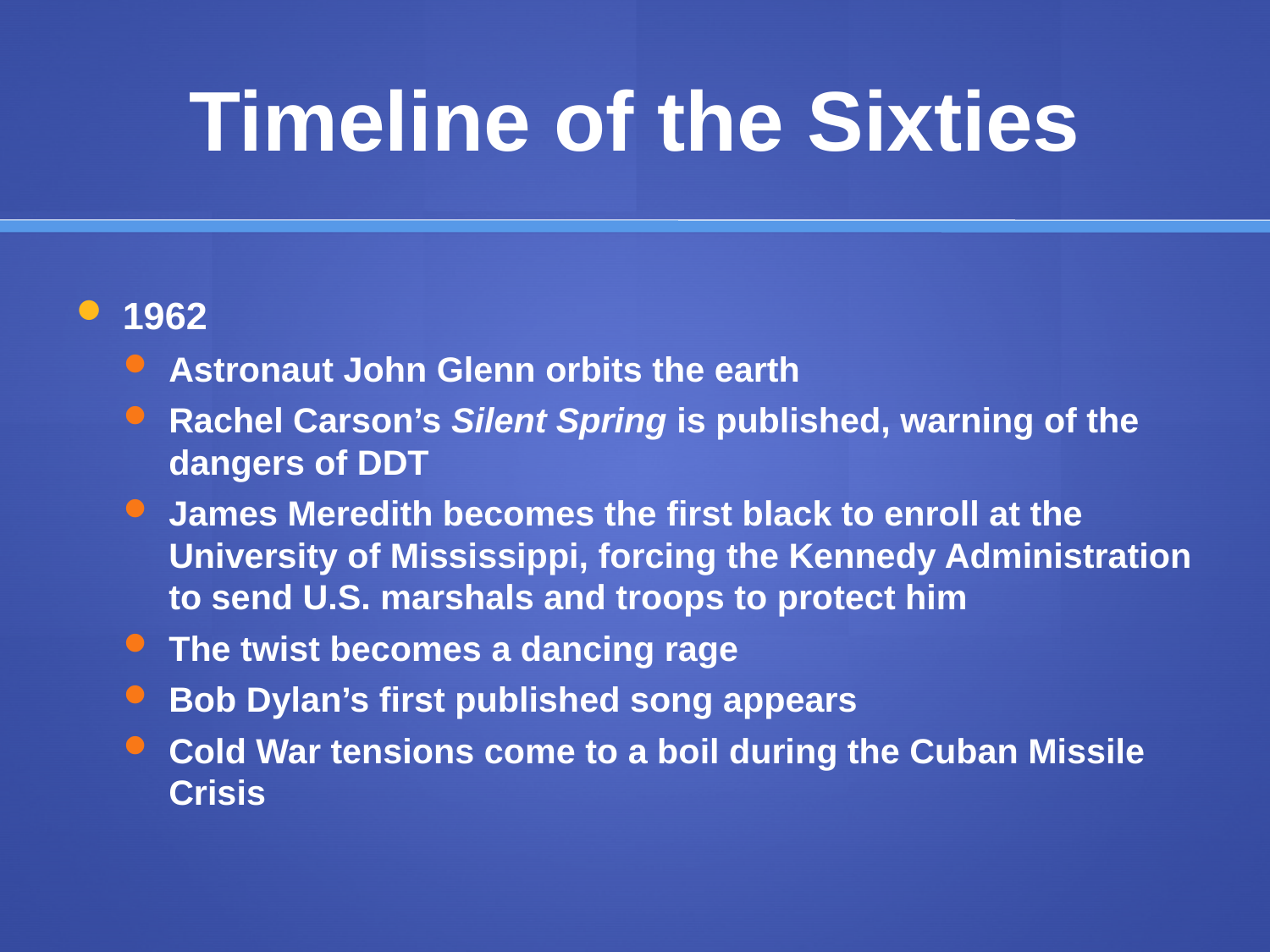

# Timeline of the Sixties
1962
Astronaut John Glenn orbits the earth
Rachel Carson’s Silent Spring is published, warning of the dangers of DDT
James Meredith becomes the first black to enroll at the University of Mississippi, forcing the Kennedy Administration to send U.S. marshals and troops to protect him
The twist becomes a dancing rage
Bob Dylan’s first published song appears
Cold War tensions come to a boil during the Cuban Missile Crisis